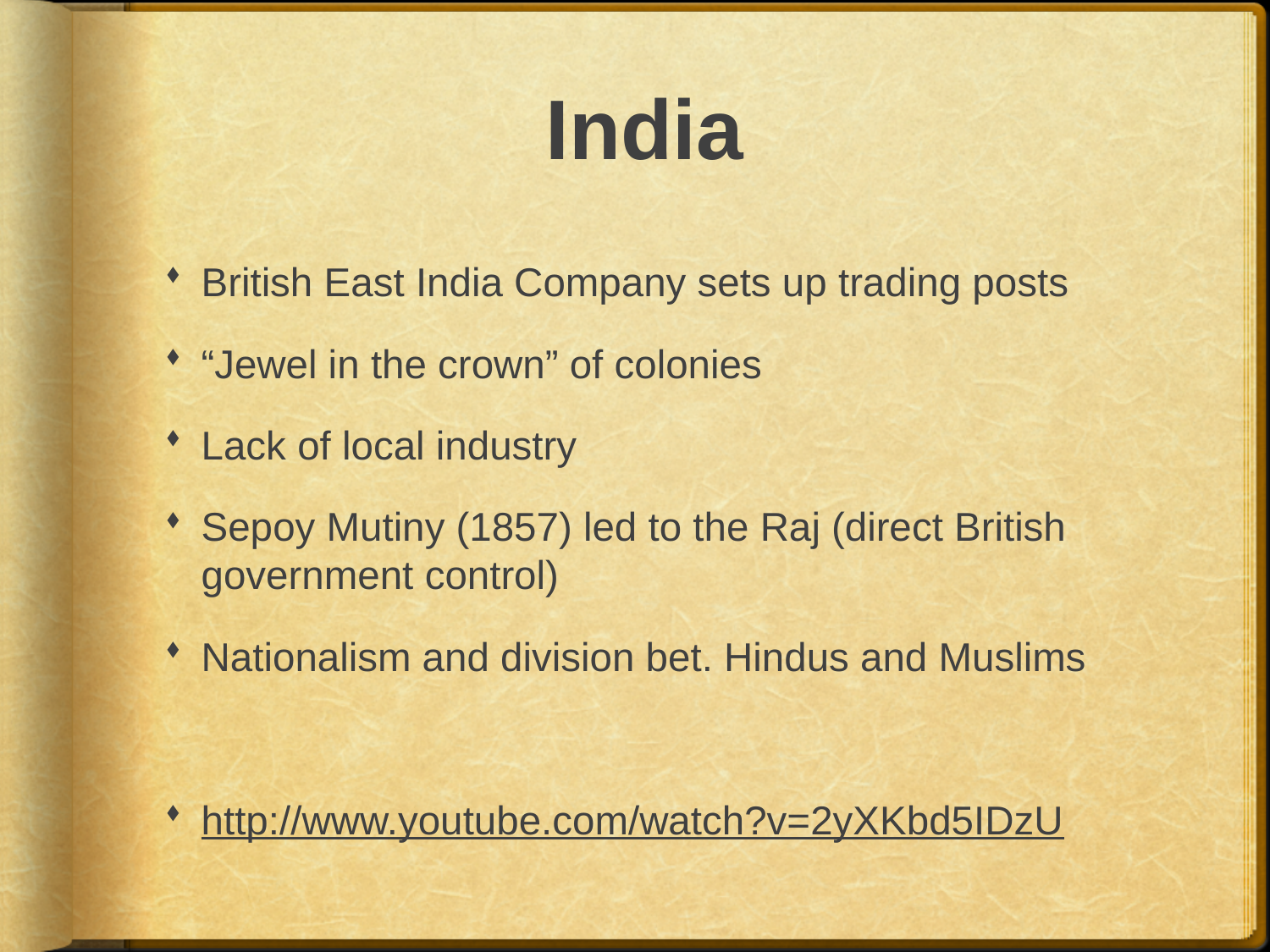

# India
British East India Company sets up trading posts
“Jewel in the crown” of colonies
Lack of local industry
Sepoy Mutiny (1857) led to the Raj (direct British government control)
Nationalism and division bet. Hindus and Muslims

http://www.youtube.com/watch?v=2yXKbd5IDzU